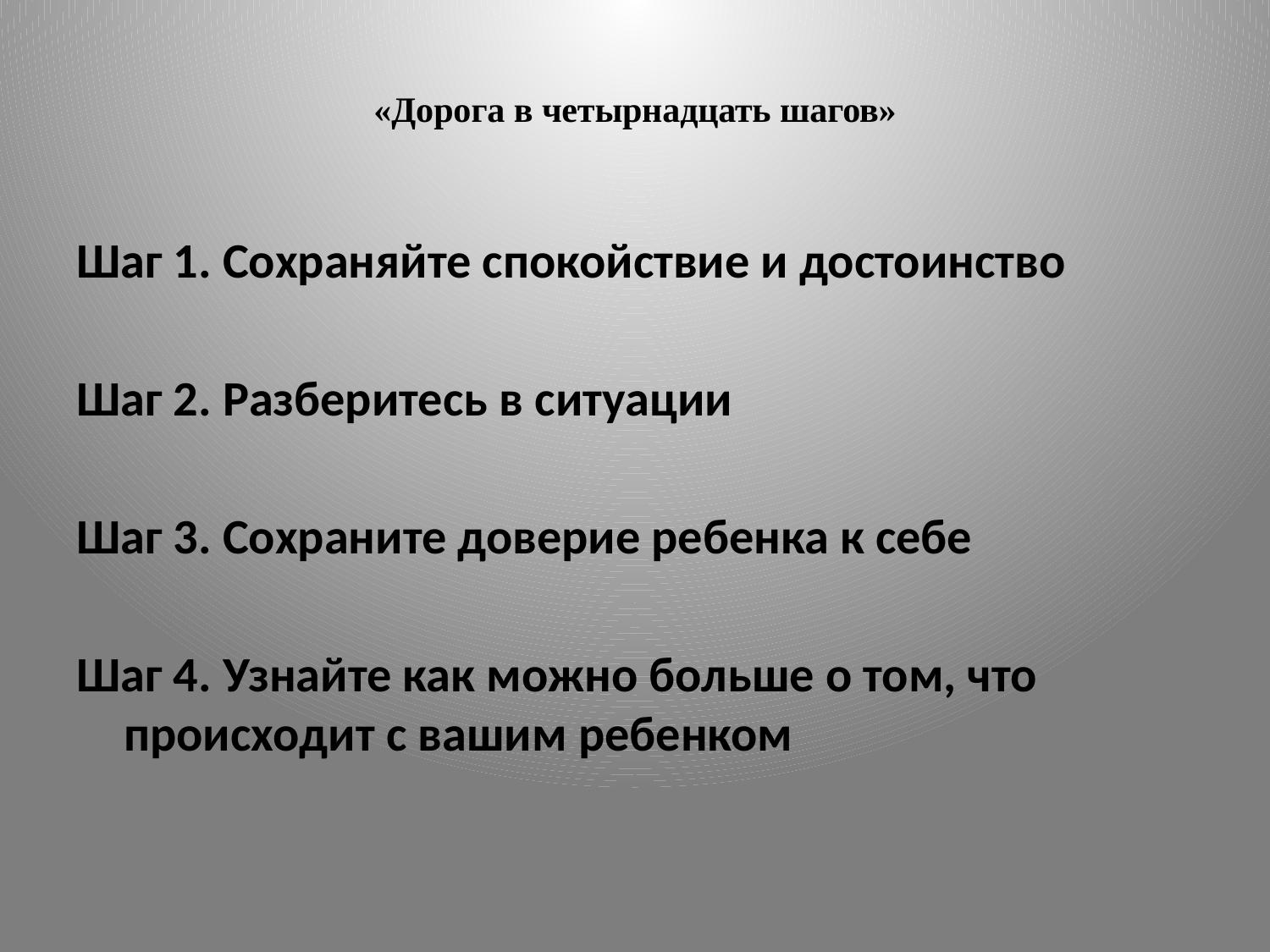

# «Дорога в четырнадцать шагов»
Шаг 1. Сохраняйте спокойствие и достоинство

Шаг 2. Разберитесь в ситуации

Шаг 3. Сохраните доверие ребенка к себе

Шаг 4. Узнайте как можно больше о том, что происходит с вашим ребенком